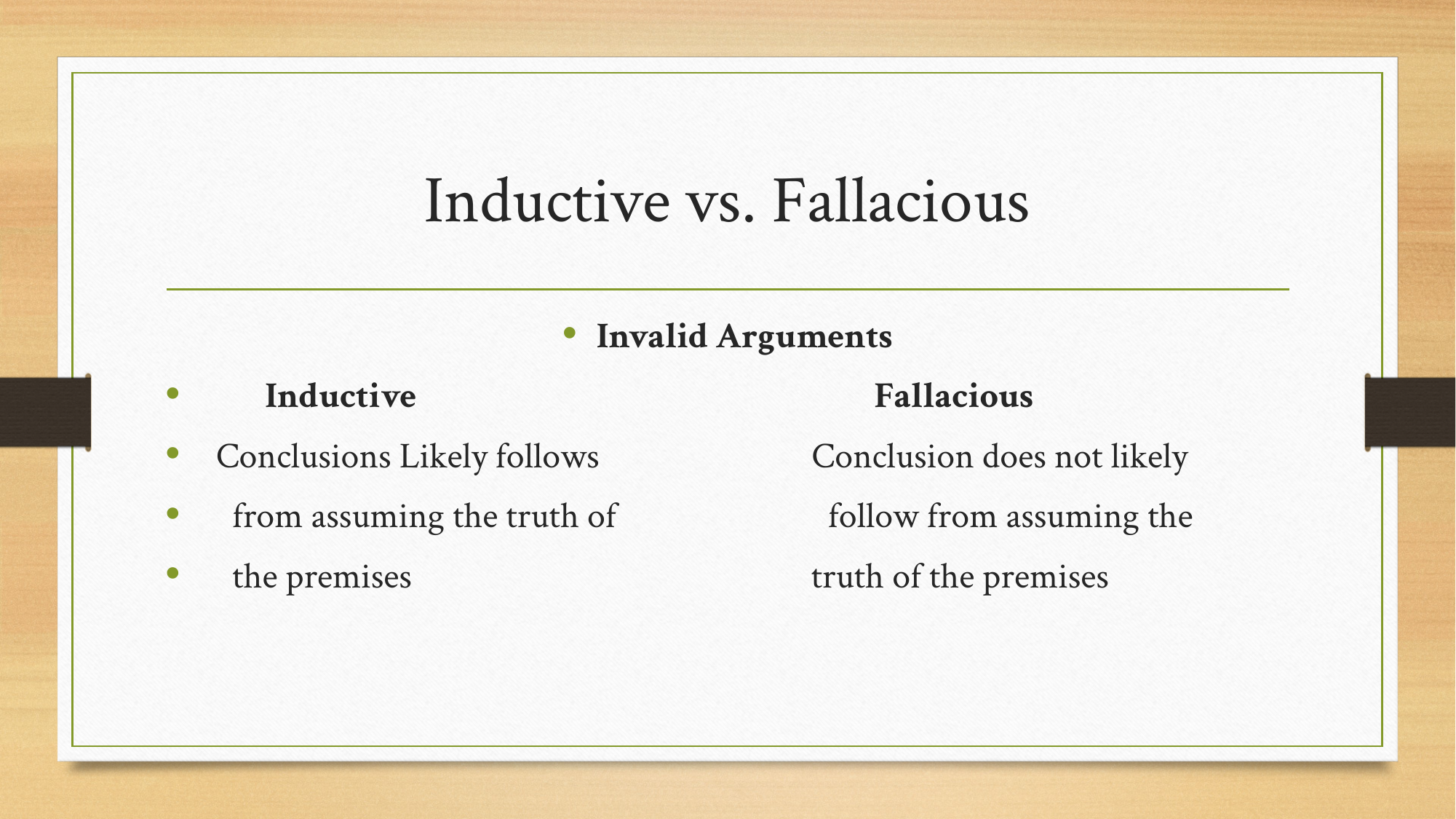

# Inductive vs. Fallacious
Invalid Arguments
        Inductive                                                        Fallacious
  Conclusions Likely follows                          Conclusion does not likely
    from assuming the truth of                          follow from assuming the
    the premises                                                 truth of the premises